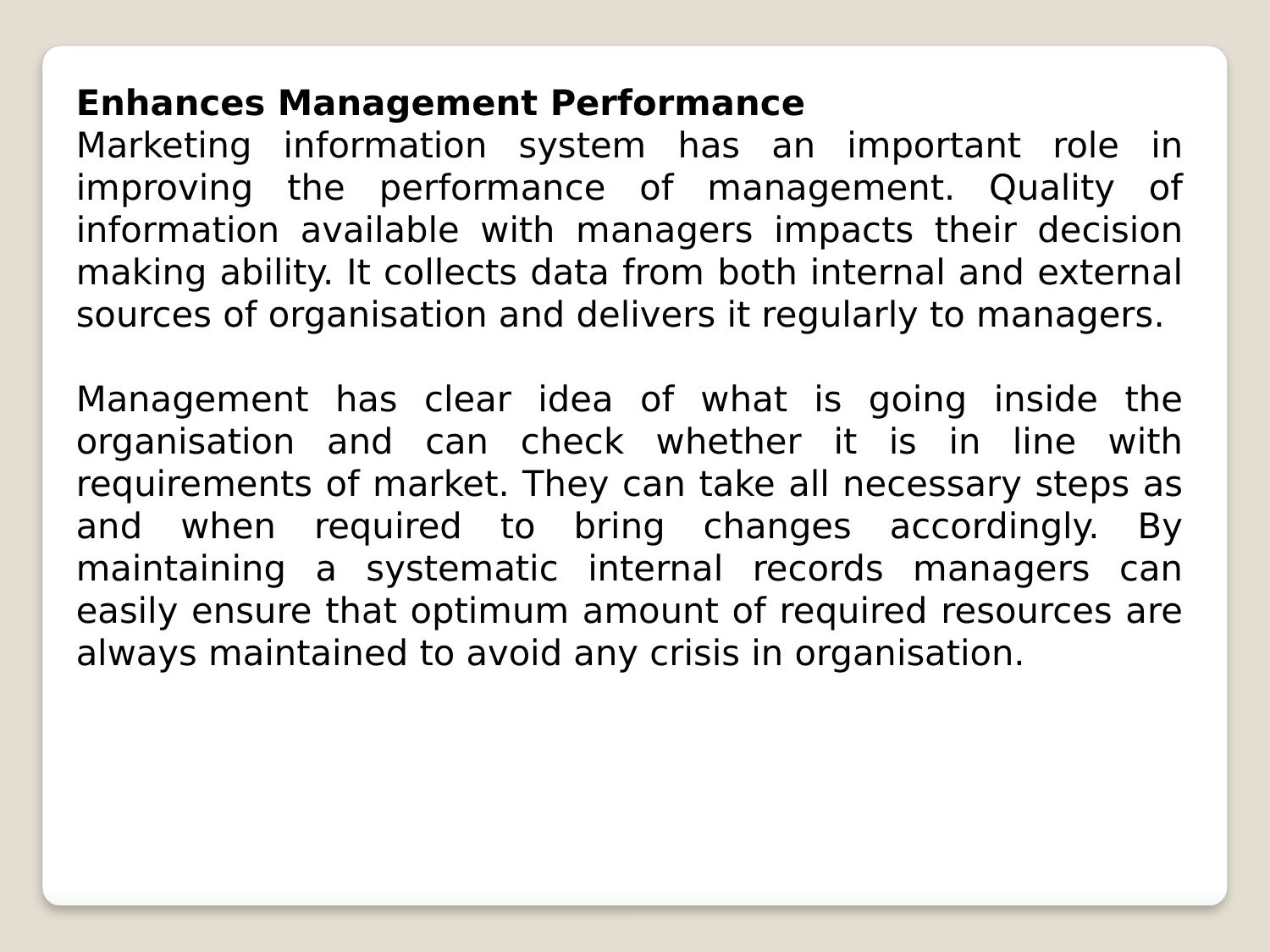

Enhances Management Performance
Marketing information system has an important role in improving the performance of management. Quality of information available with managers impacts their decision making ability. It collects data from both internal and external sources of organisation and delivers it regularly to managers.

Management has clear idea of what is going inside the organisation and can check whether it is in line with requirements of market. They can take all necessary steps as and when required to bring changes accordingly. By maintaining a systematic internal records managers can easily ensure that optimum amount of required resources are always maintained to avoid any crisis in organisation.